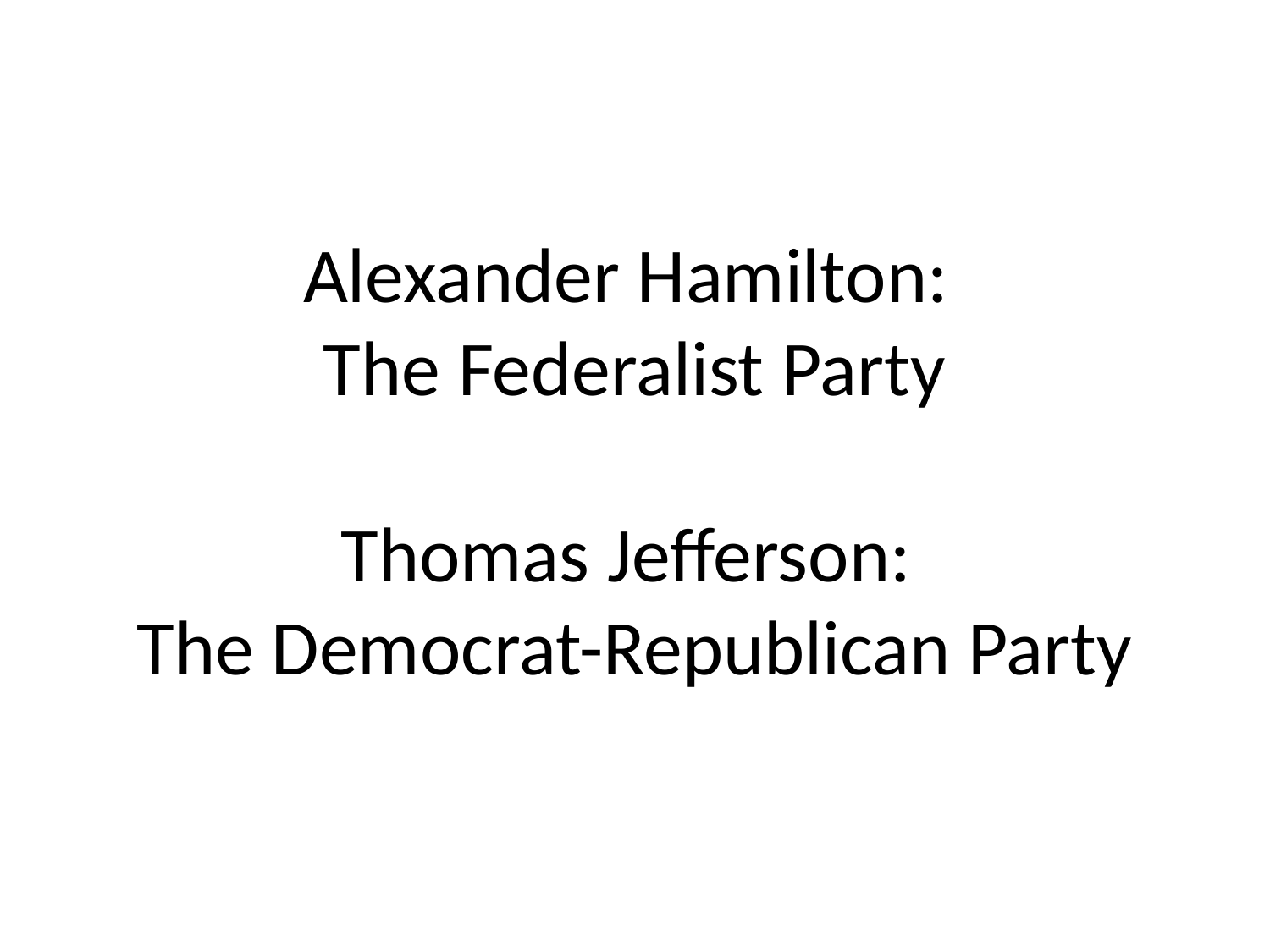

# Alexander Hamilton: The Federalist Party Thomas Jefferson: The Democrat-Republican Party